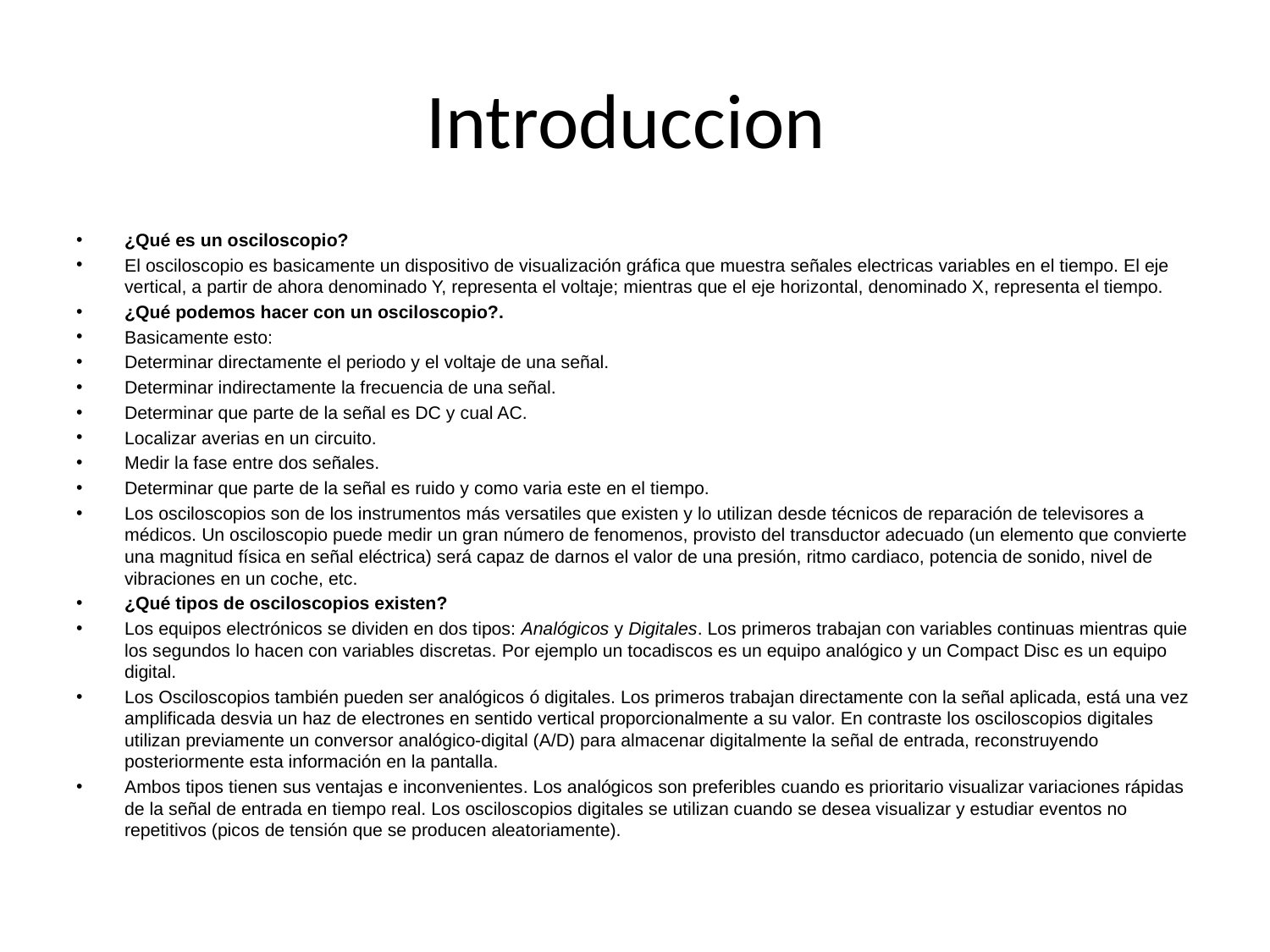

# Introduccion
¿Qué es un osciloscopio?
El osciloscopio es basicamente un dispositivo de visualización gráfica que muestra señales electricas variables en el tiempo. El eje vertical, a partir de ahora denominado Y, representa el voltaje; mientras que el eje horizontal, denominado X, representa el tiempo.
¿Qué podemos hacer con un osciloscopio?.
Basicamente esto:
Determinar directamente el periodo y el voltaje de una señal.
Determinar indirectamente la frecuencia de una señal.
Determinar que parte de la señal es DC y cual AC.
Localizar averias en un circuito.
Medir la fase entre dos señales.
Determinar que parte de la señal es ruido y como varia este en el tiempo.
Los osciloscopios son de los instrumentos más versatiles que existen y lo utilizan desde técnicos de reparación de televisores a médicos. Un osciloscopio puede medir un gran número de fenomenos, provisto del transductor adecuado (un elemento que convierte una magnitud física en señal eléctrica) será capaz de darnos el valor de una presión, ritmo cardiaco, potencia de sonido, nivel de vibraciones en un coche, etc.
¿Qué tipos de osciloscopios existen?
Los equipos electrónicos se dividen en dos tipos: Analógicos y Digitales. Los primeros trabajan con variables continuas mientras quie los segundos lo hacen con variables discretas. Por ejemplo un tocadiscos es un equipo analógico y un Compact Disc es un equipo digital.
Los Osciloscopios también pueden ser analógicos ó digitales. Los primeros trabajan directamente con la señal aplicada, está una vez amplificada desvia un haz de electrones en sentido vertical proporcionalmente a su valor. En contraste los osciloscopios digitales utilizan previamente un conversor analógico-digital (A/D) para almacenar digitalmente la señal de entrada, reconstruyendo posteriormente esta información en la pantalla.
Ambos tipos tienen sus ventajas e inconvenientes. Los analógicos son preferibles cuando es prioritario visualizar variaciones rápidas de la señal de entrada en tiempo real. Los osciloscopios digitales se utilizan cuando se desea visualizar y estudiar eventos no repetitivos (picos de tensión que se producen aleatoriamente).